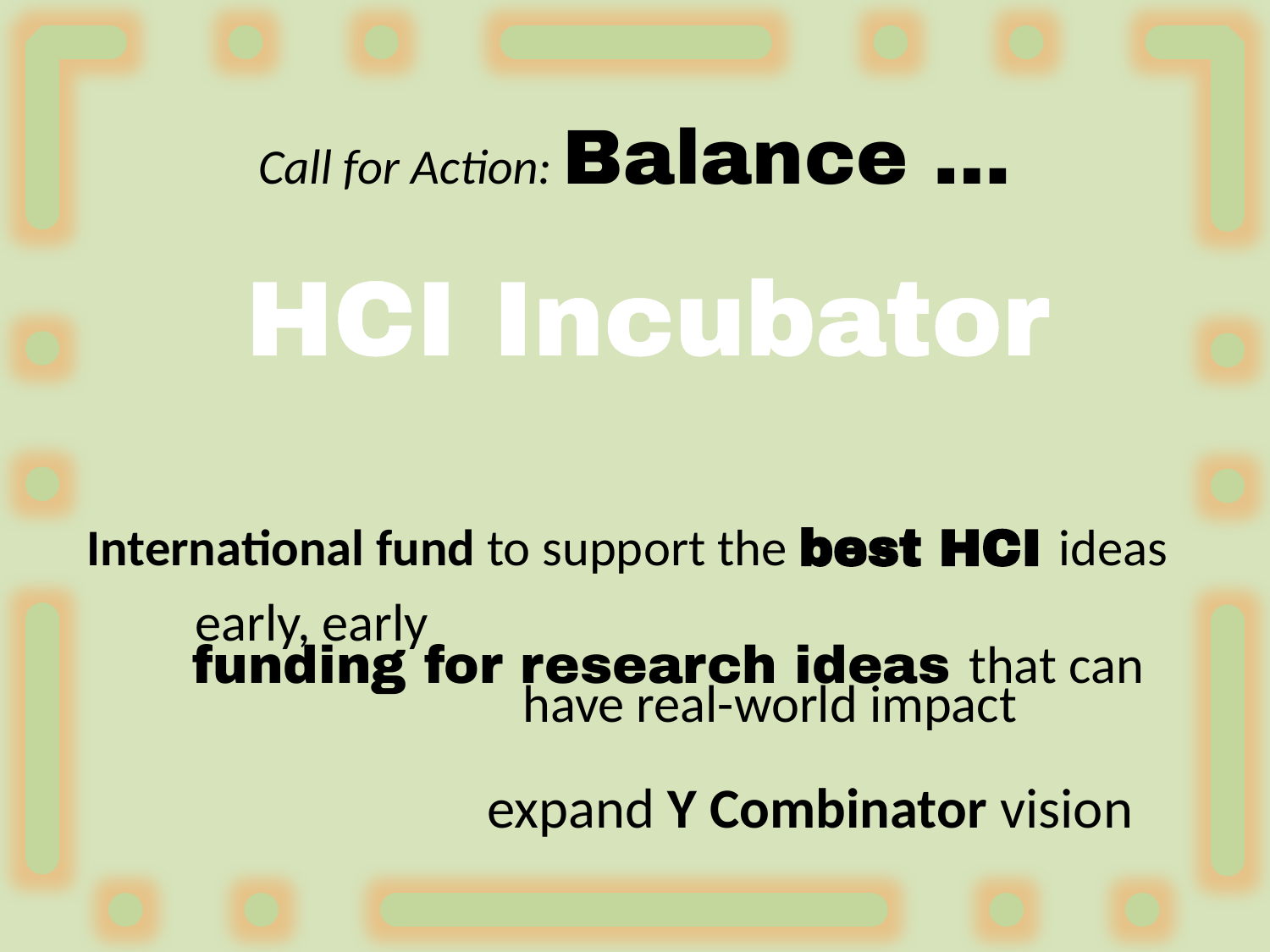

# Call for Action: Balance …
HCI Incubator
International fund to support the best HCI ideas
early, early
funding for research ideas that can
have real-world impact
expand Y Combinator vision